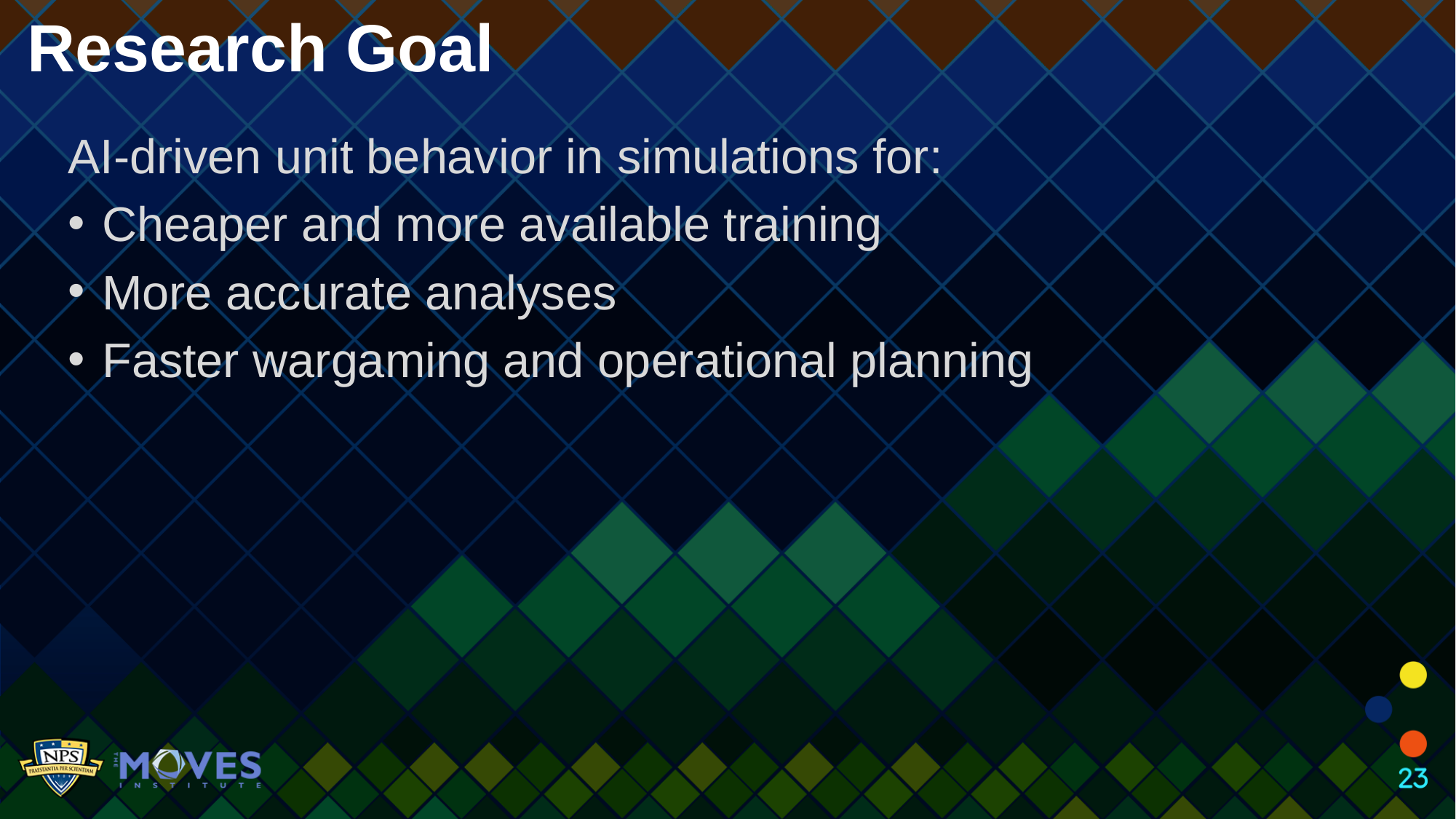

Research Goal
AI-driven unit behavior in simulations for:
Cheaper and more available training
More accurate analyses
Faster wargaming and operational planning